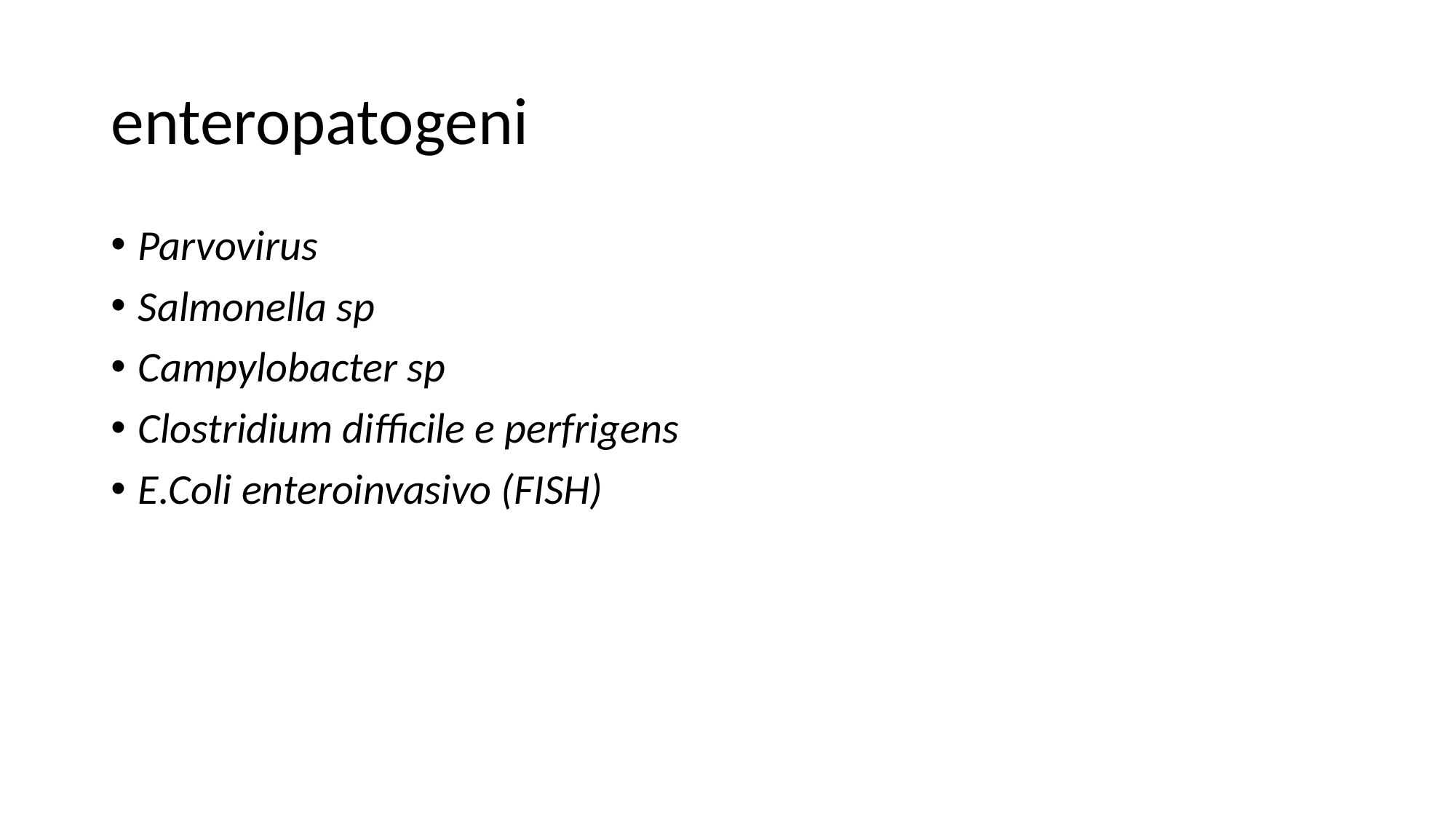

# enteropatogeni
Parvovirus
Salmonella sp
Campylobacter sp
Clostridium difficile e perfrigens
E.Coli enteroinvasivo (FISH)